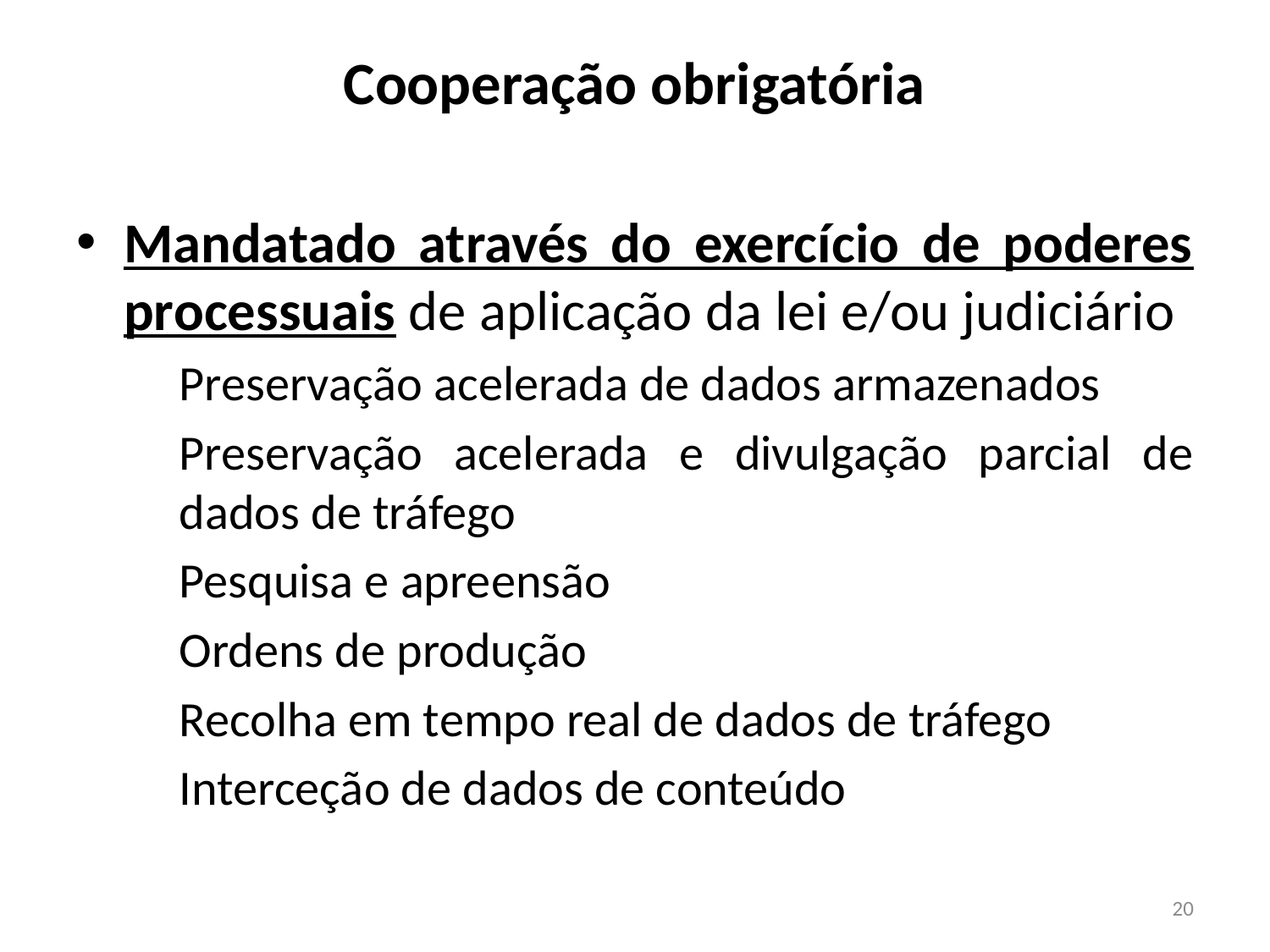

# Cooperação obrigatória
Mandatado através do exercício de poderes processuais de aplicação da lei e/ou judiciário
Preservação acelerada de dados armazenados
Preservação acelerada e divulgação parcial de dados de tráfego
Pesquisa e apreensão
Ordens de produção
Recolha em tempo real de dados de tráfego
Interceção de dados de conteúdo
20